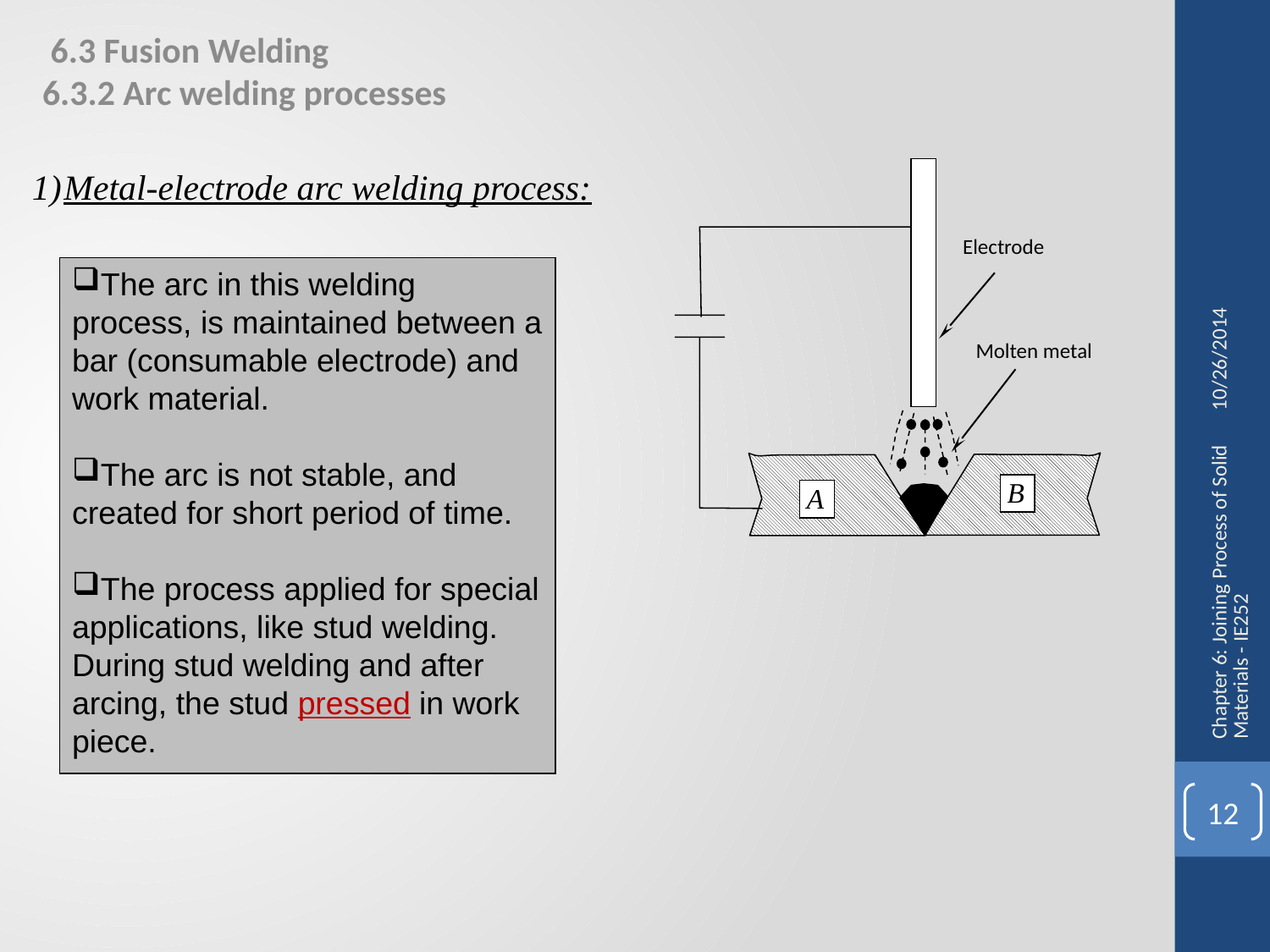

6.3 Fusion Welding
6.3.2 Arc welding processes
Metal-electrode arc welding process:

 B
 A

Electrode

 Molten metal

10/26/2014
The arc in this welding process, is maintained between a bar (consumable electrode) and work material.

The arc is not stable, and created for short period of time.

The process applied for special applications, like stud welding. During stud welding and after arcing, the stud pressed in work piece.
Chapter 6: Joining Process of Solid Materials - IE252
12